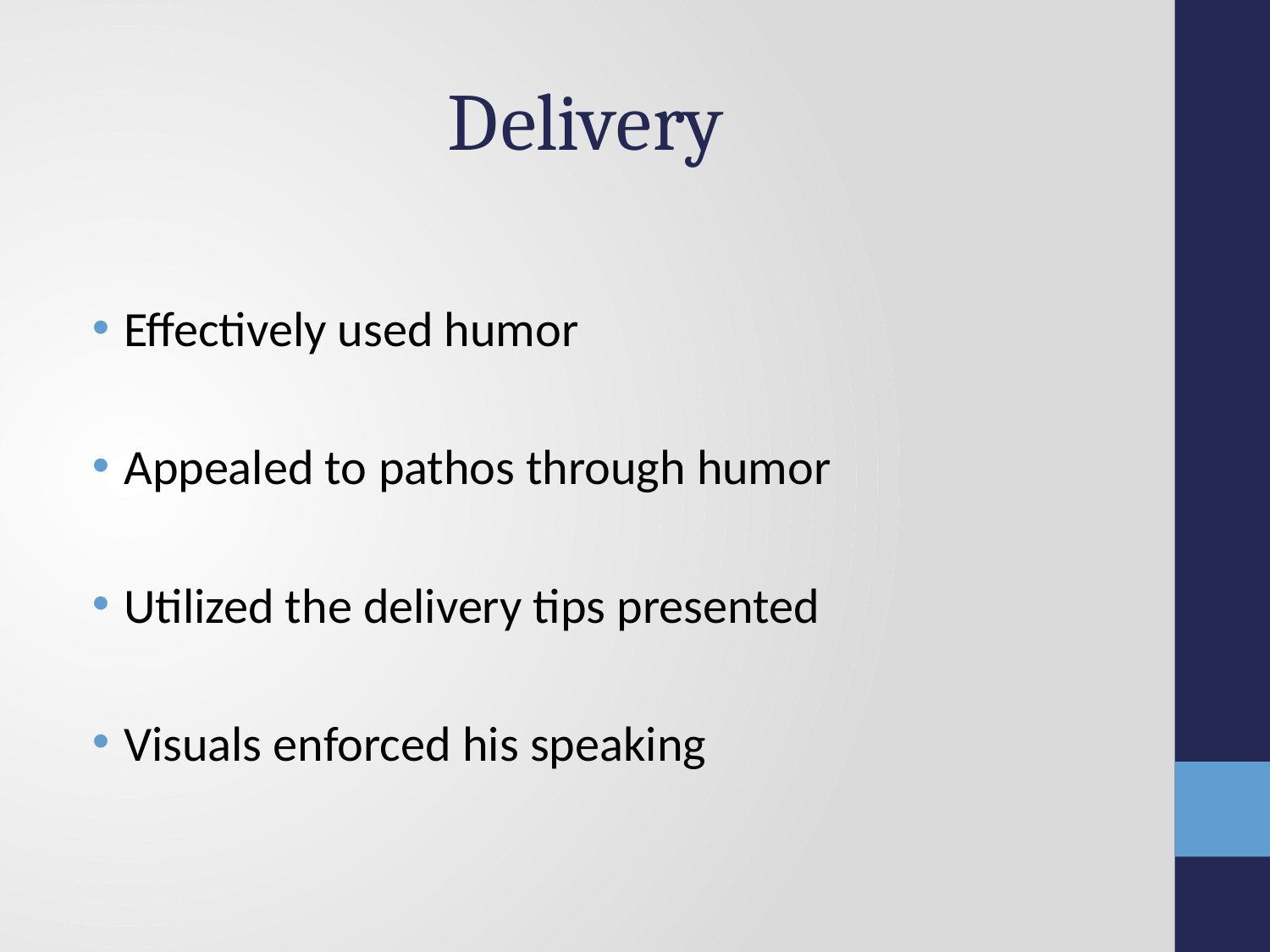

# Delivery

Effectively used humor

Appealed to pathos through humor

Utilized the delivery tips presented

Visuals enforced his speaking